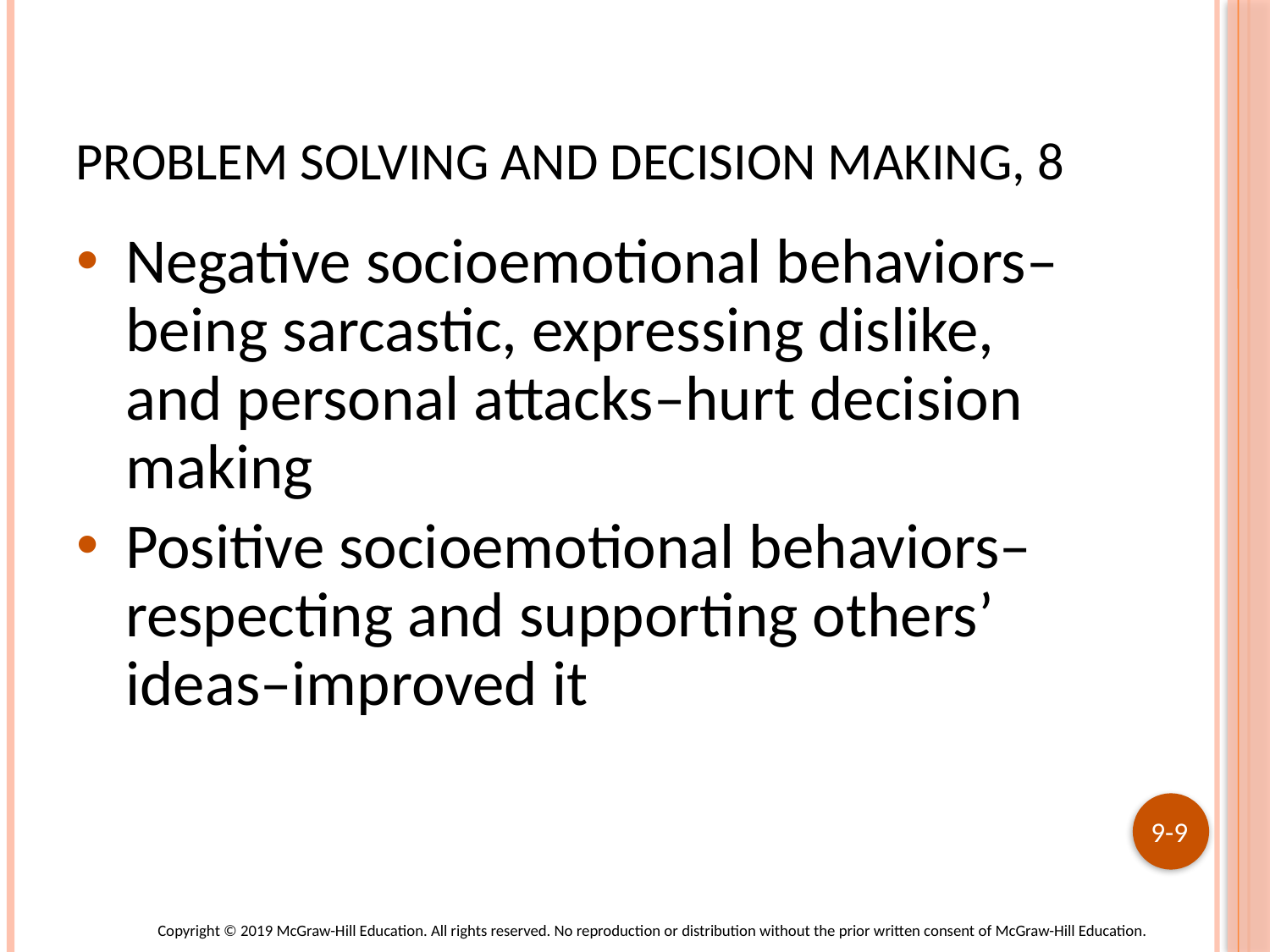

# Problem Solving and Decision Making, 8
Negative socioemotional behaviors– being sarcastic, expressing dislike, and personal attacks–hurt decision making
Positive socioemotional behaviors– respecting and supporting others’ ideas–improved it